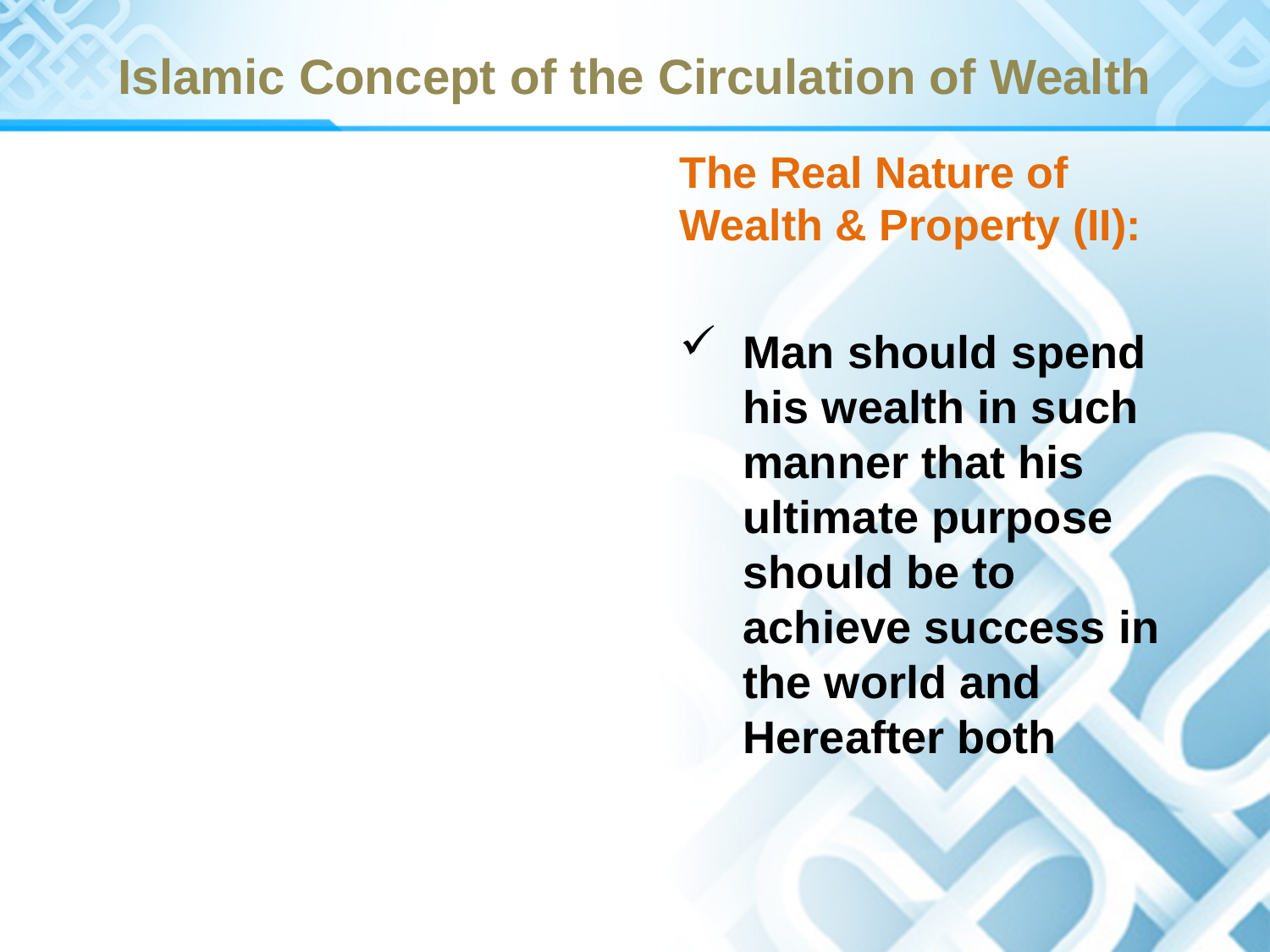

# Islamic Concept of the Circulation of Wealth
The Real Nature of Wealth & Property (II):

Man should spend his wealth in such manner that his ultimate purpose should be to achieve success in the world and Hereafter both